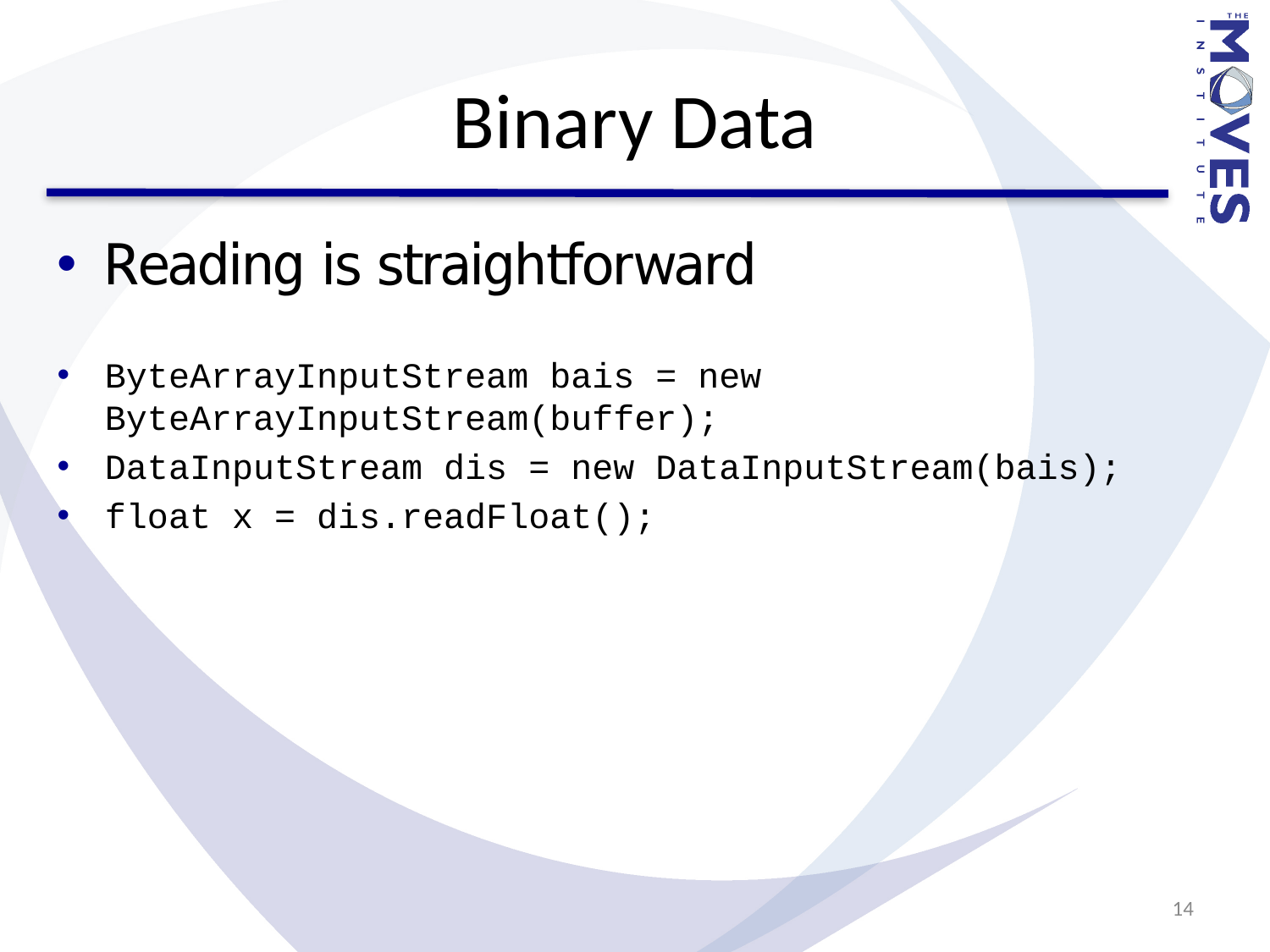

# Binary Data
Reading is straightforward

ByteArrayInputStream bais = new ByteArrayInputStream(buffer);
DataInputStream dis = new DataInputStream(bais);
float x = dis.readFloat();
14